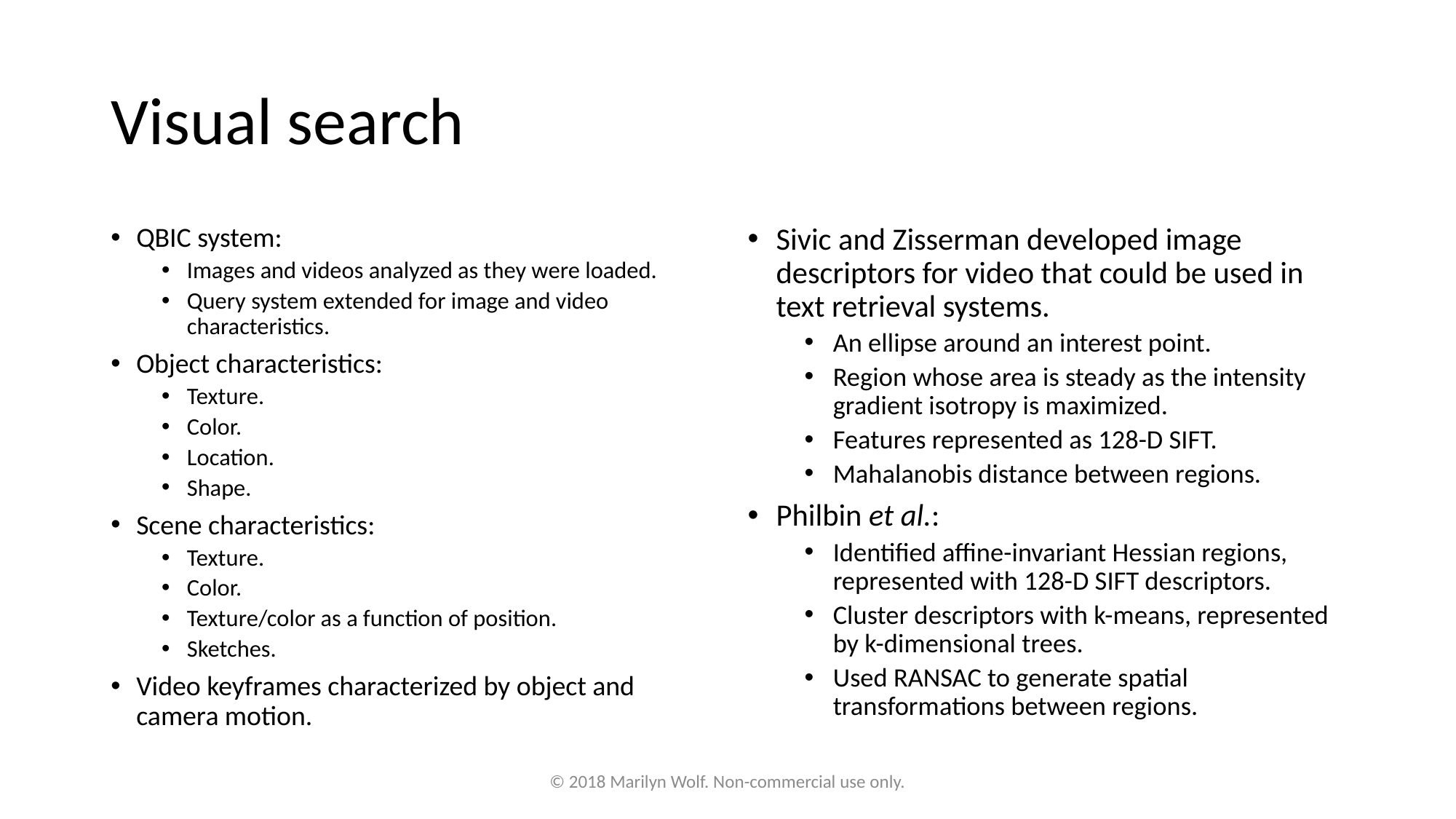

# Visual search
QBIC system:
Images and videos analyzed as they were loaded.
Query system extended for image and video characteristics.
Object characteristics:
Texture.
Color.
Location.
Shape.
Scene characteristics:
Texture.
Color.
Texture/color as a function of position.
Sketches.
Video keyframes characterized by object and camera motion.
Sivic and Zisserman developed image descriptors for video that could be used in text retrieval systems.
An ellipse around an interest point.
Region whose area is steady as the intensity gradient isotropy is maximized.
Features represented as 128-D SIFT.
Mahalanobis distance between regions.
Philbin et al.:
Identified affine-invariant Hessian regions, represented with 128-D SIFT descriptors.
Cluster descriptors with k-means, represented by k-dimensional trees.
Used RANSAC to generate spatial transformations between regions.
© 2018 Marilyn Wolf. Non-commercial use only.